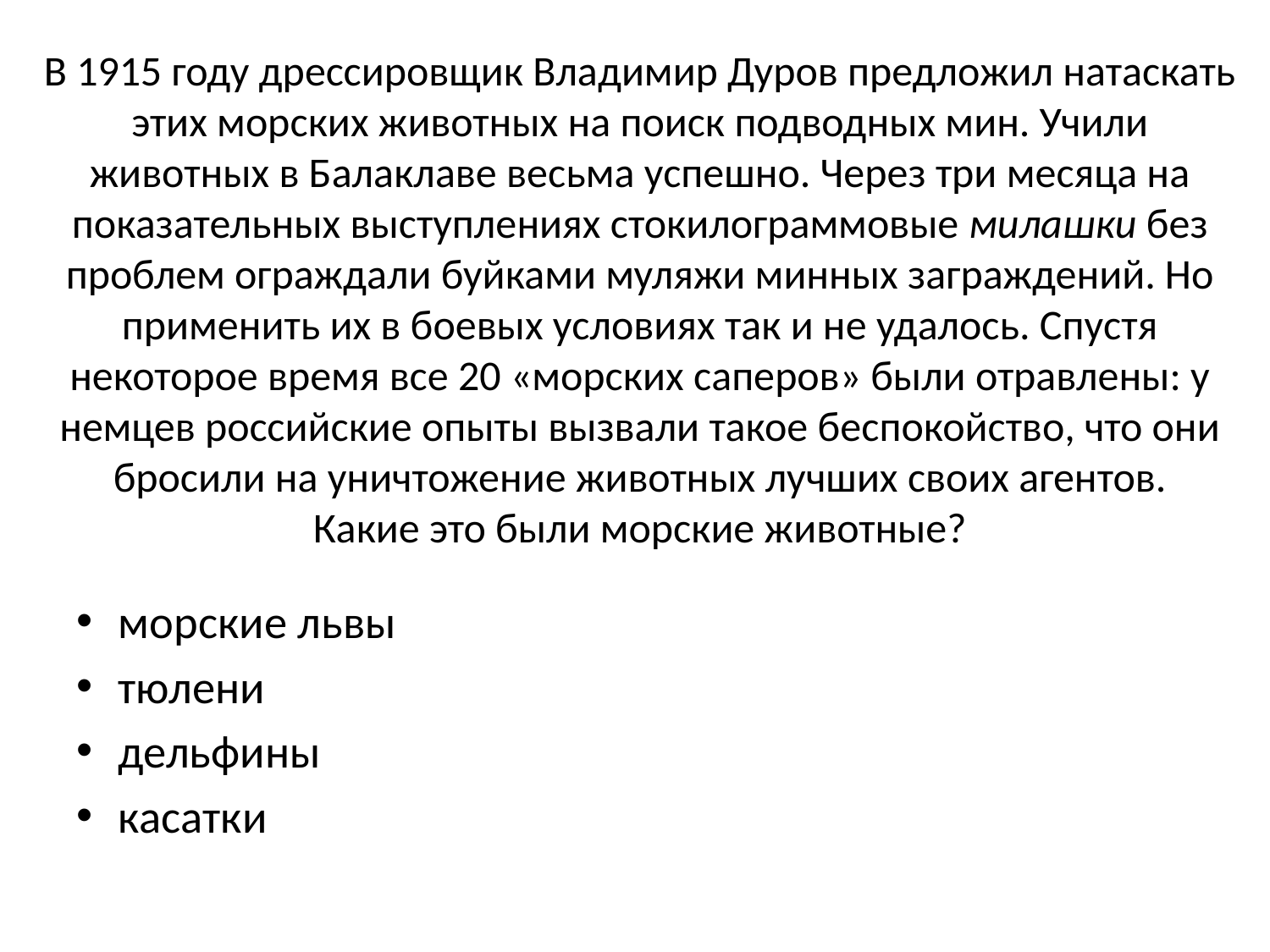

# В 1915 году дрессировщик Владимир Дуров предложил натаскать этих морских животных на поиск подводных мин. Учили животных в Балаклаве весьма успешно. Через три месяца на показательных выступлениях стокилограммовые милашки без проблем ограждали буйками муляжи минных заграждений. Но применить их в боевых условиях так и не удалось. Спустя некоторое время все 20 «морских саперов» были отравлены: у немцев российские опыты вызвали такое беспокойство, что они бросили на уничтожение животных лучших своих агентов. Какие это были морские животные?
морские львы
тюлени
дельфины
касатки